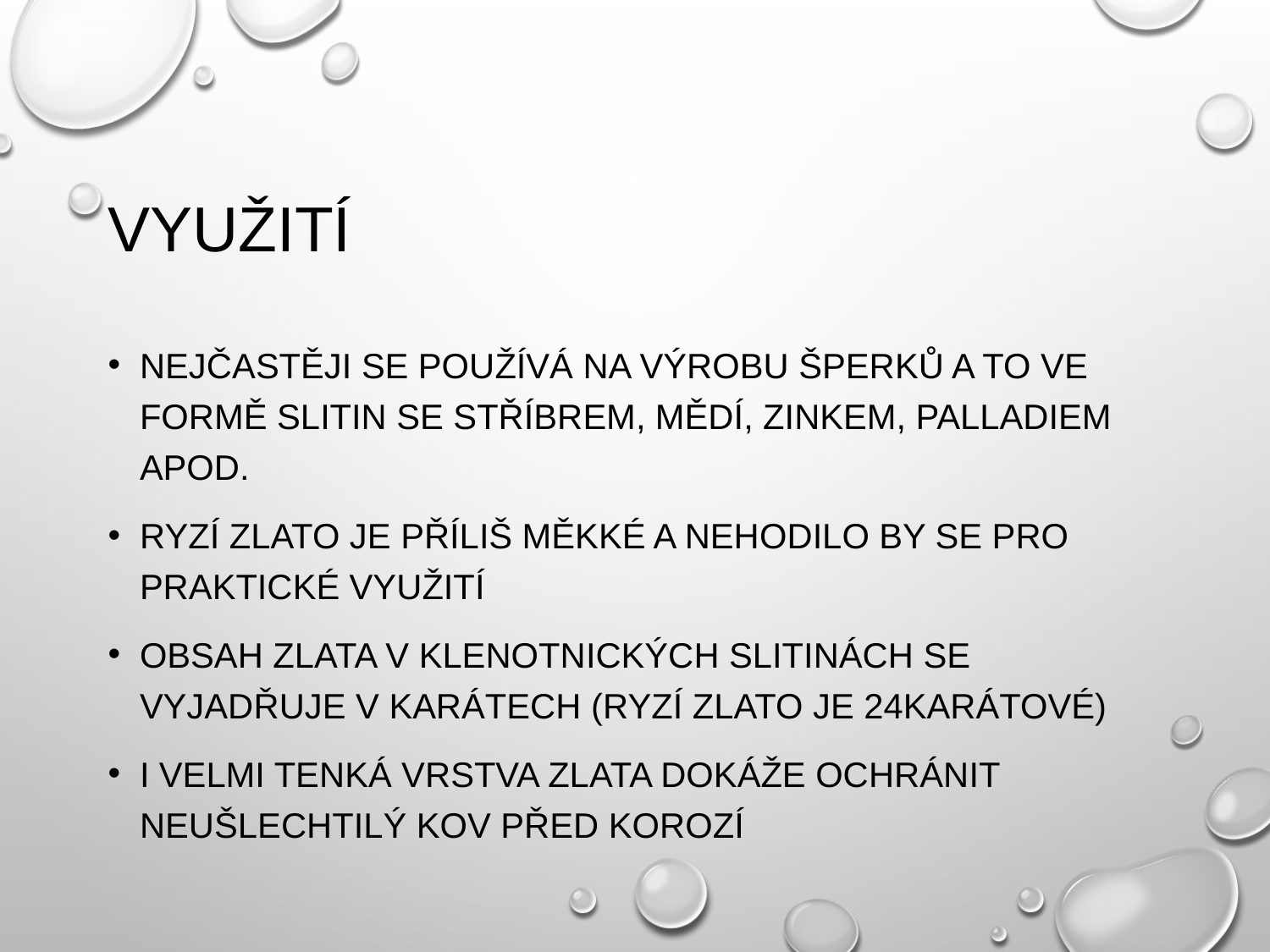

# Využití
Nejčastěji se používá na výrobu šperků a to ve formě slitin se stříbrem, mědí, zinkem, palladiem apod.
Ryzí zlato je příliš měkké a nehodilo by se pro praktické využití
Obsah zlata v klenotnických slitinách se vyjadřuje v karátech (ryzí zlato je 24karátové)
I velmi tenká vrstva zlata dokáže ochránit neušlechtilý kov před korozí